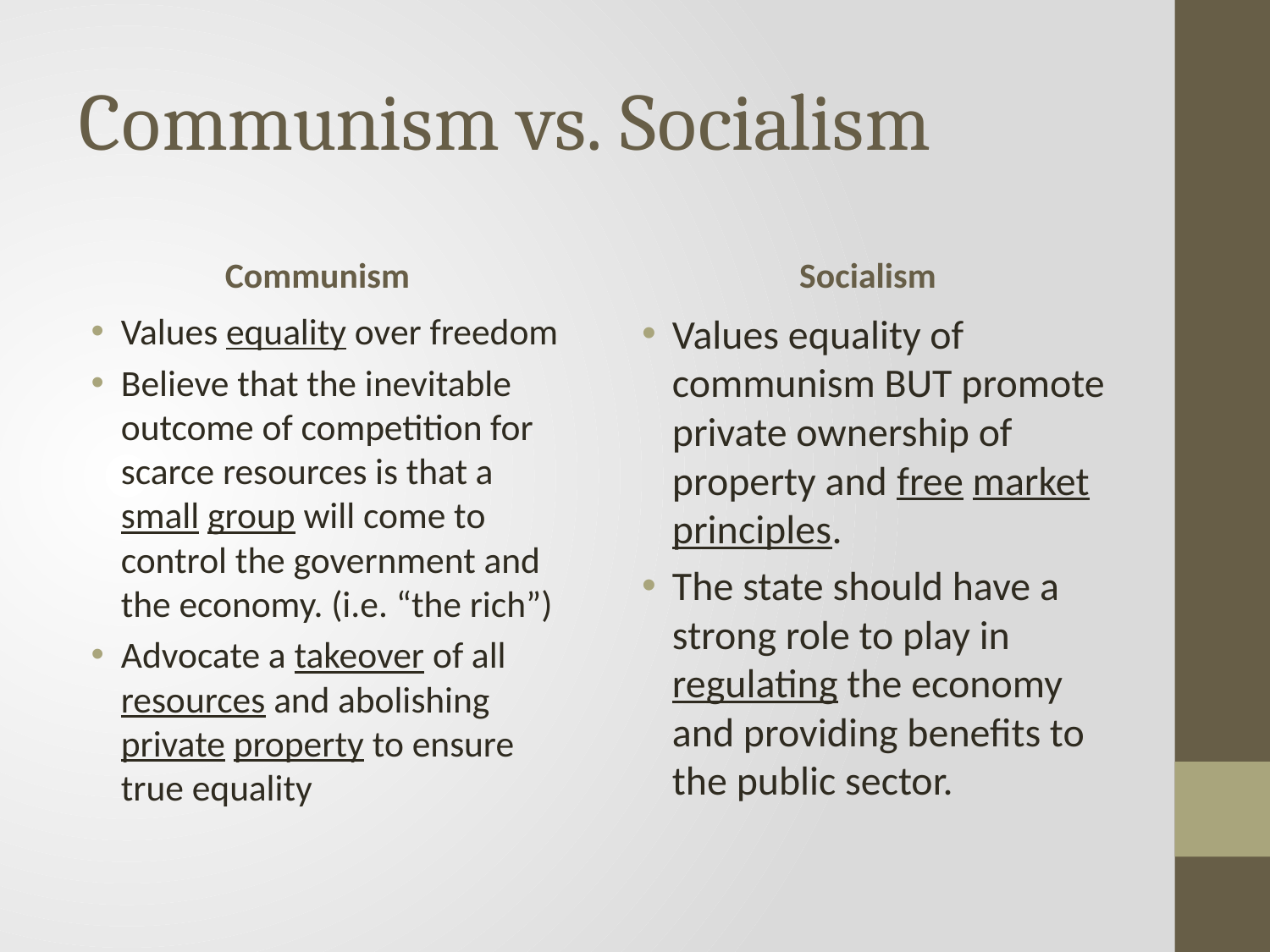

# Communism vs. Socialism
Communism
Socialism
Values equality over freedom
Believe that the inevitable outcome of competition for scarce resources is that a small group will come to control the government and the economy. (i.e. “the rich”)
Advocate a takeover of all resources and abolishing private property to ensure true equality
Values equality of communism BUT promote private ownership of property and free market principles.
The state should have a strong role to play in regulating the economy and providing benefits to the public sector.